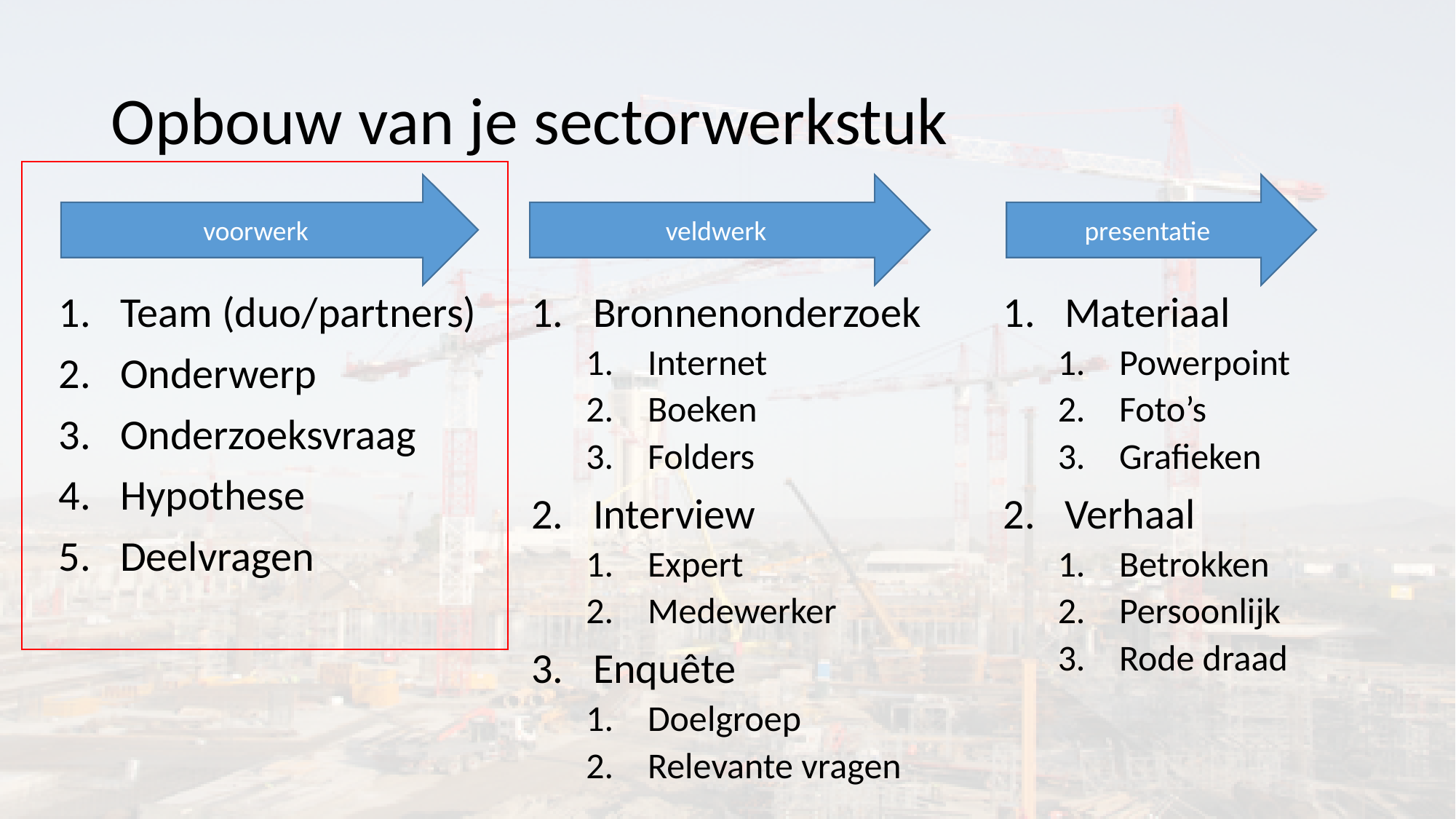

# Opbouw van je sectorwerkstuk

voorwerk
veldwerk
presentatie
Team (duo/partners)
Onderwerp
Onderzoeksvraag
Hypothese
Deelvragen
Bronnenonderzoek
Internet
Boeken
Folders
Interview
Expert
Medewerker
Enquête
Doelgroep
Relevante vragen
Materiaal
Powerpoint
Foto’s
Grafieken
Verhaal
Betrokken
Persoonlijk
Rode draad